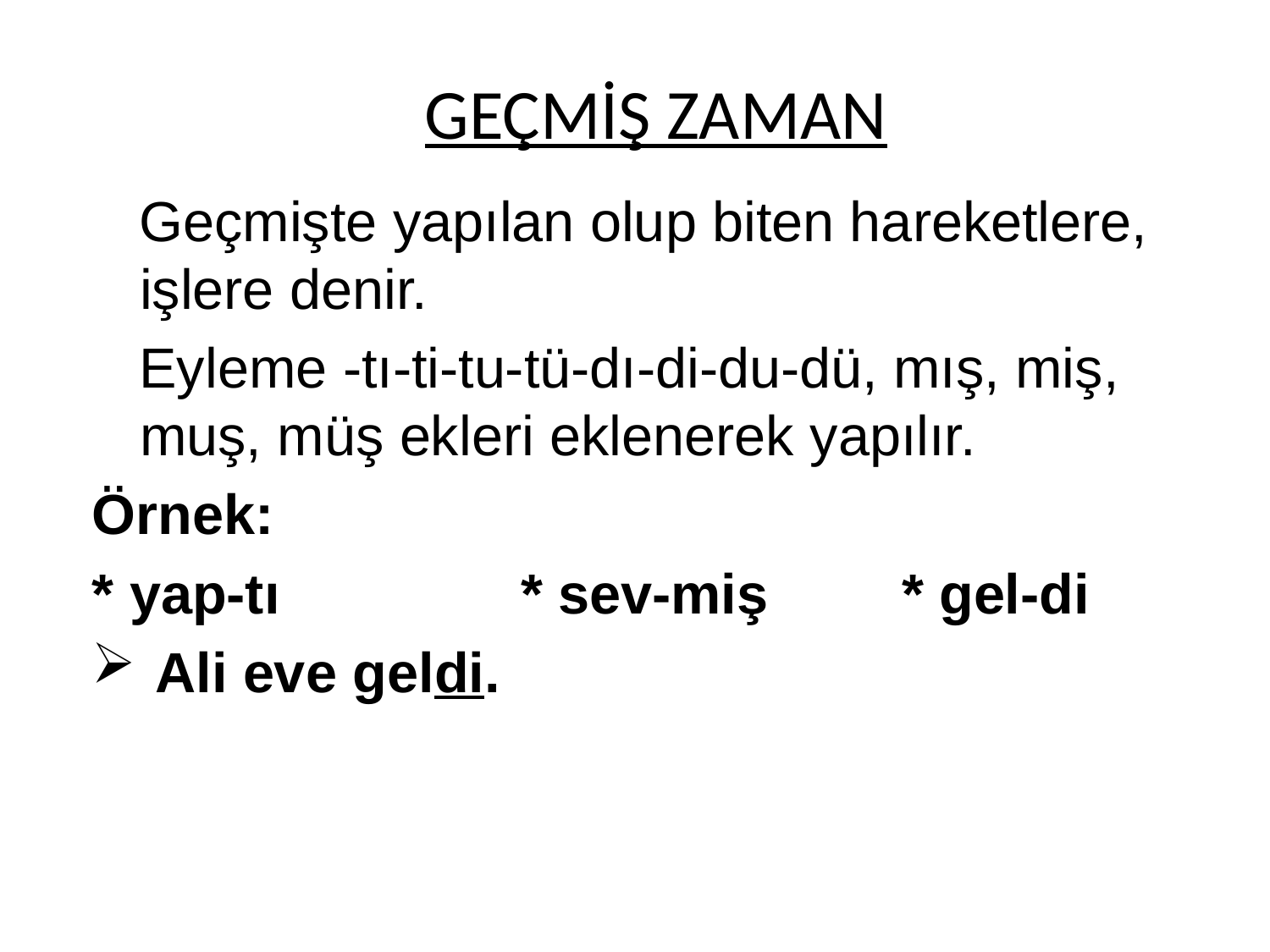

# GEÇMİŞ ZAMAN
   Geçmişte yapılan olup biten hareketlere, işlere denir.
   Eyleme -tı-ti-tu-tü-dı-di-du-dü, mış, miş, muş, müş ekleri eklenerek yapılır.
Örnek:
* yap-tı		* sev-miş		* gel-di
 Ali eve geldi.